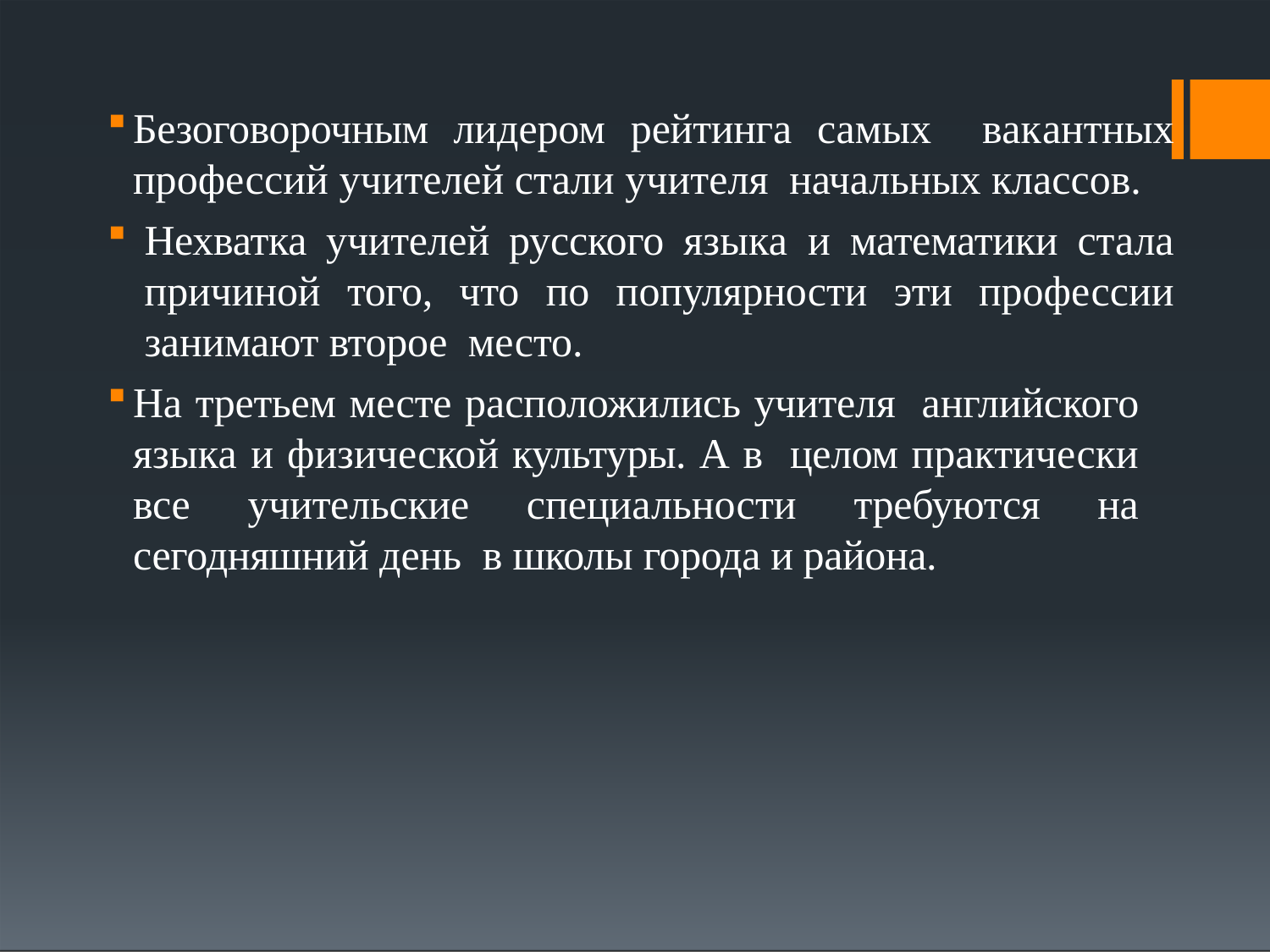

Безоговорочным лидером рейтинга самых  вакантных профессий учителей стали учителя  начальных классов.
Нехватка учителей русского языка и математики стала причиной того, что по популярности эти профессии занимают второе  место.
На третьем месте расположились учителя  английского языка и физической культуры. А в  целом практически все учительские специальности требуются на сегодняшний день  в школы города и района.